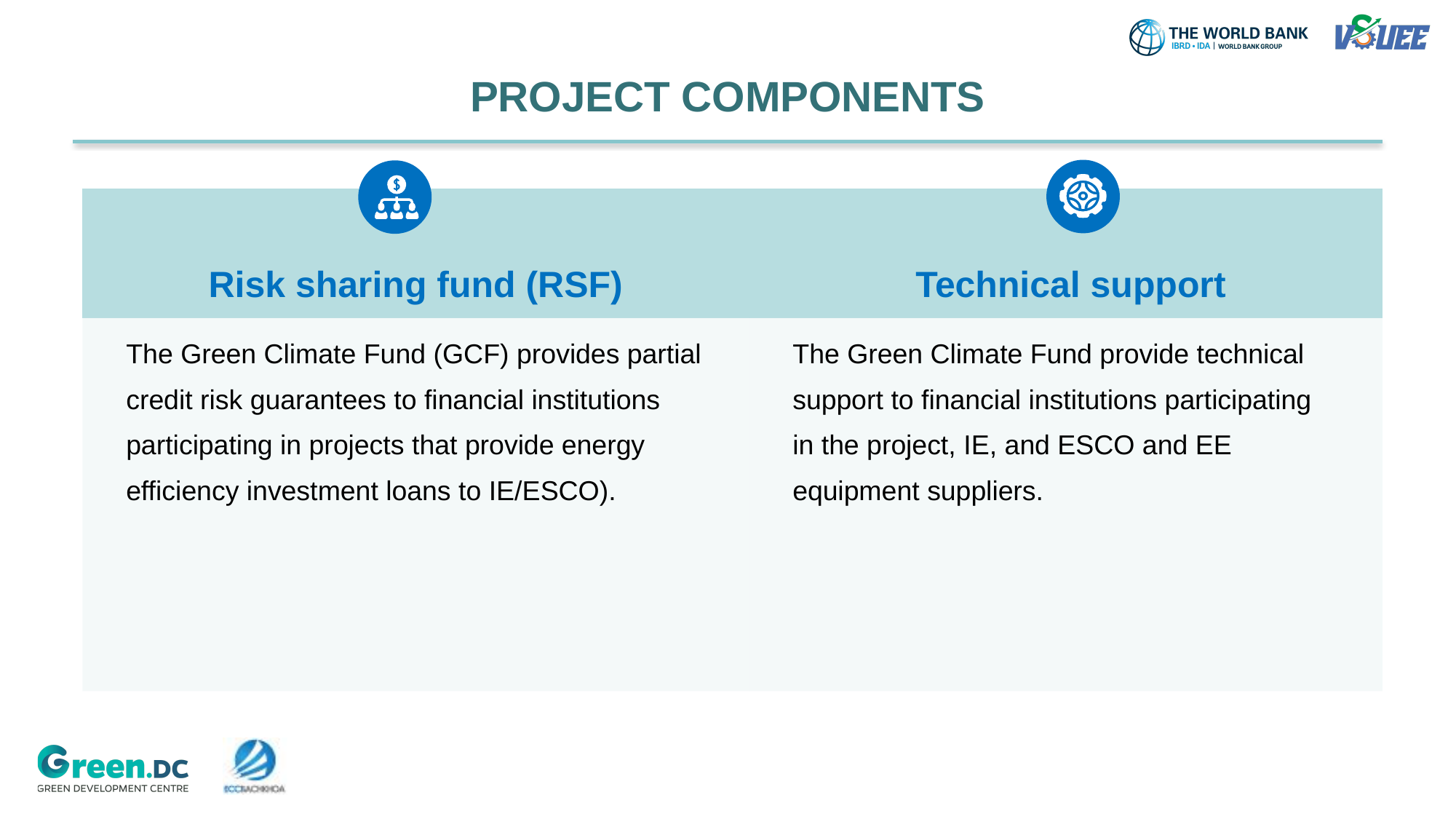

# PROJECT COMPONENTS

| Risk sharing fund (RSF) | Technical support |
| --- | --- |
| The Green Climate Fund (GCF) provides partial credit risk guarantees to financial institutions participating in projects that provide energy efficiency investment loans to IE/ESCO). | The Green Climate Fund provide technical support to financial institutions participating in the project, IE, and ESCO and EE equipment suppliers. |